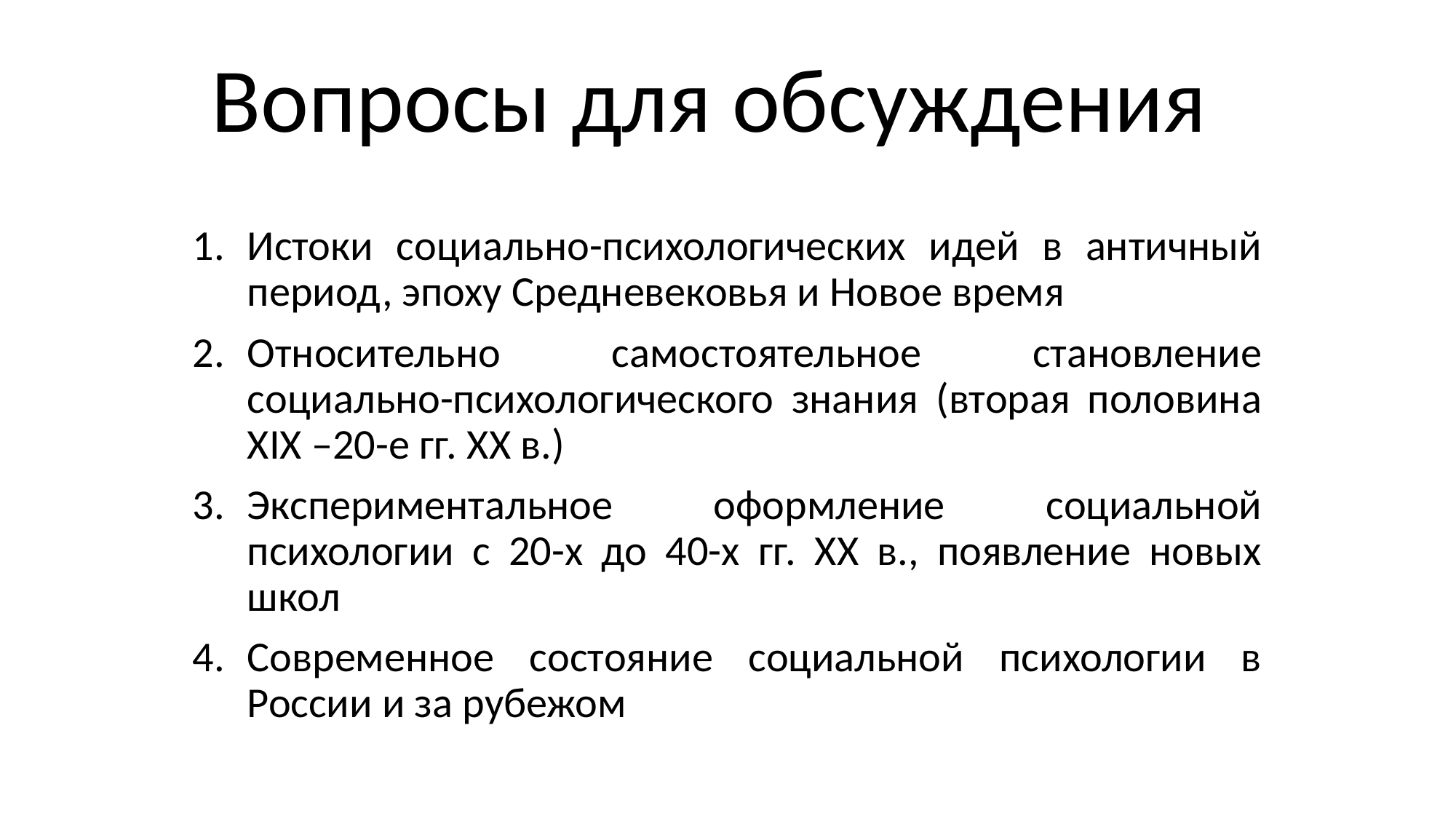

# Вопросы для обсуждения
Истоки социально-психологических идей в античный период, эпоху Средневековья и Новое время
Относительно самостоятельное становление социально-психологического знания (вторая половина XIX –20-е гг. XX в.)
Экспериментальное оформление социальной психологии с 20-х до 40-х гг. ХХ в., появление новых школ
Современное состояние социальной психологии в России и за рубежом